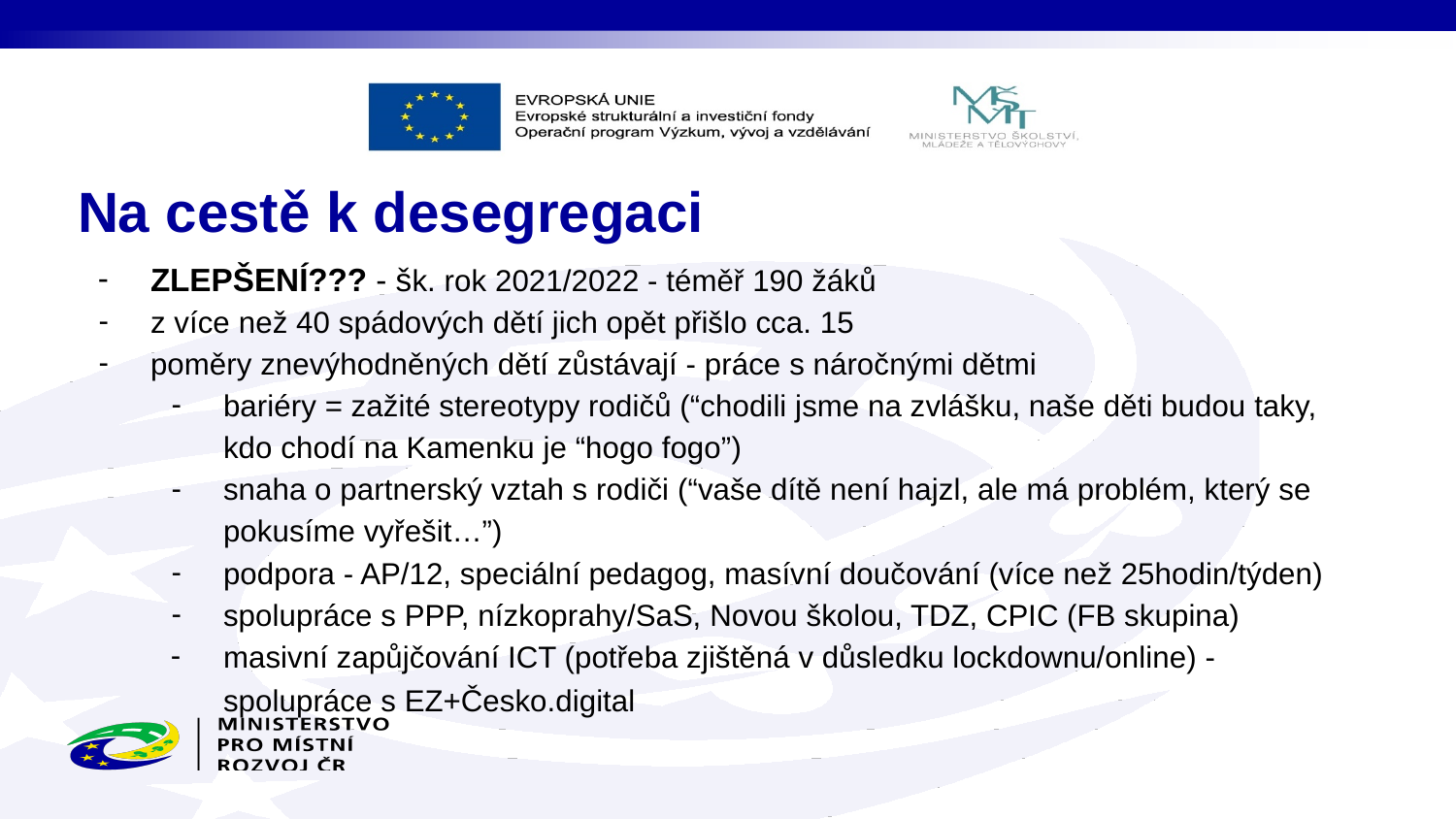

# Na cestě k desegregaci
ZLEPŠENÍ??? - šk. rok 2021/2022 - téměř 190 žáků
z více než 40 spádových dětí jich opět přišlo cca. 15
poměry znevýhodněných dětí zůstávají - práce s náročnými dětmi
bariéry = zažité stereotypy rodičů (“chodili jsme na zvlášku, naše děti budou taky, kdo chodí na Kamenku je “hogo fogo”)
snaha o partnerský vztah s rodiči (“vaše dítě není hajzl, ale má problém, který se pokusíme vyřešit…”)
podpora - AP/12, speciální pedagog, masívní doučování (více než 25hodin/týden)
spolupráce s PPP, nízkoprahy/SaS, Novou školou, TDZ, CPIC (FB skupina)
masivní zapůjčování ICT (potřeba zjištěná v důsledku lockdownu/online) - spolupráce s EZ+Česko.digital